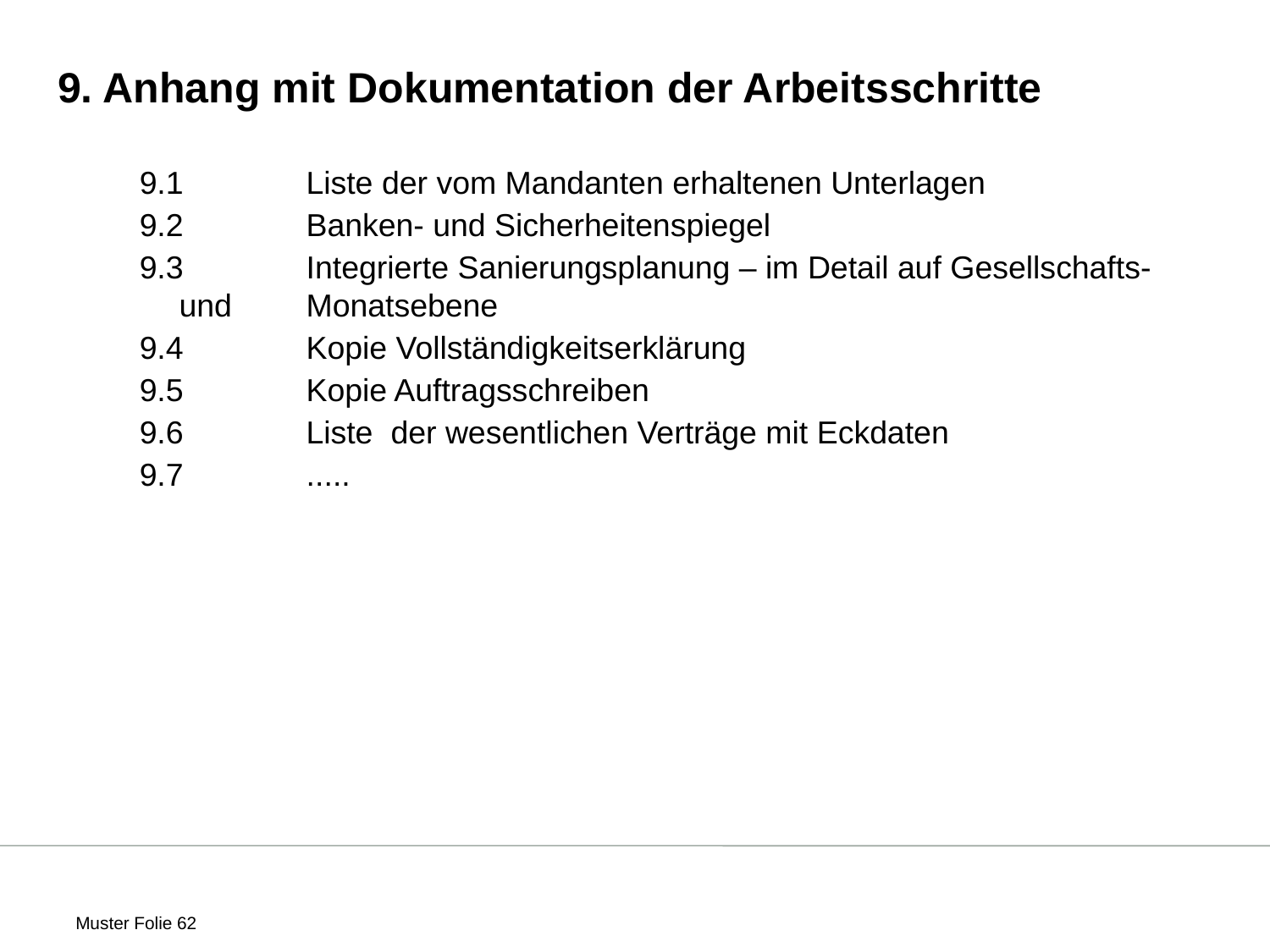

# 9. Anhang mit Dokumentation der Arbeitsschritte
9.1	Liste der vom Mandanten erhaltenen Unterlagen
9.2 	Banken- und Sicherheitenspiegel
9.3	Integrierte Sanierungsplanung – im Detail auf Gesellschafts- und    	Monatsebene
9.4 	Kopie Vollständigkeitserklärung
9.5 	Kopie Auftragsschreiben
9.6 	Liste  der wesentlichen Verträge mit Eckdaten
9.7	.....

 Muster Folie 62